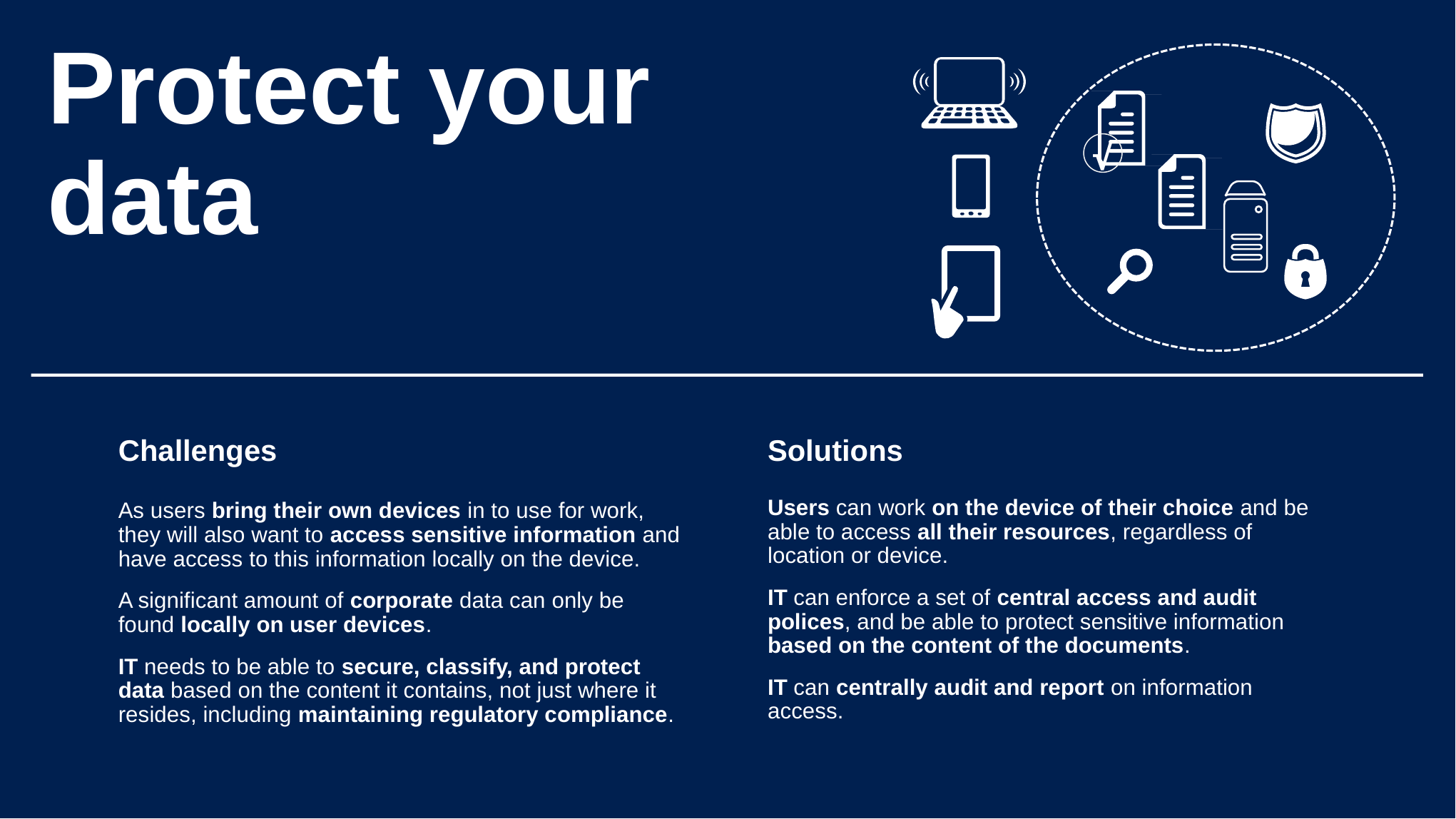

Protect your  data

√

Challenges
Solutions
Users can work on the device of their choice and be able to access all their resources, regardless of location or device.
IT can enforce a set of central access and audit polices, and be able to protect sensitive information based on the content of the documents.
IT can centrally audit and report on information access.
As users bring their own devices in to use for work, they will also want to access sensitive information and have access to this information locally on the device.
A significant amount of corporate data can only be found locally on user devices.
IT needs to be able to secure, classify, and protect data based on the content it contains, not just where it resides, including maintaining regulatory compliance.